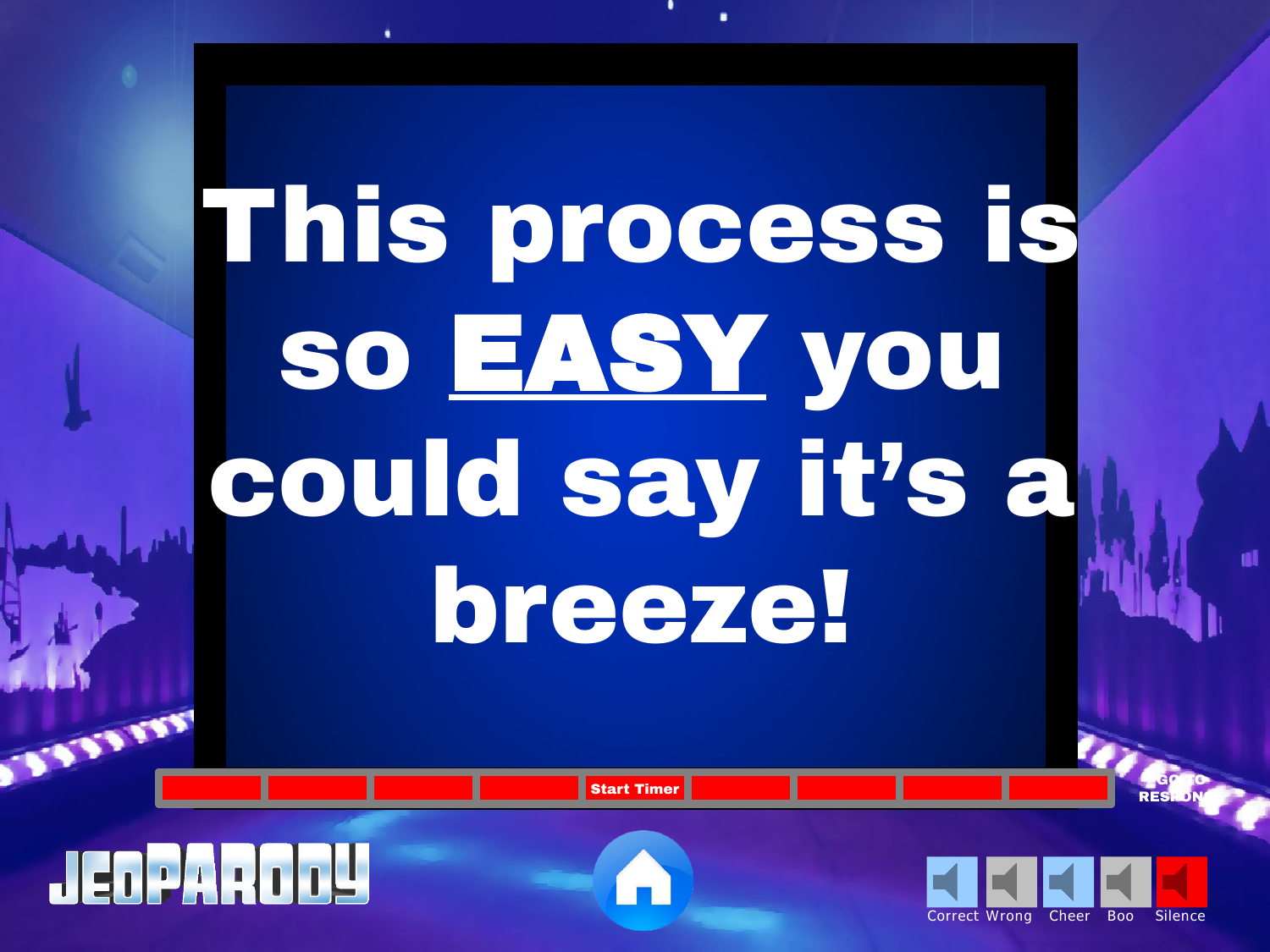

This process is so EASY you could say it’s a breeze!